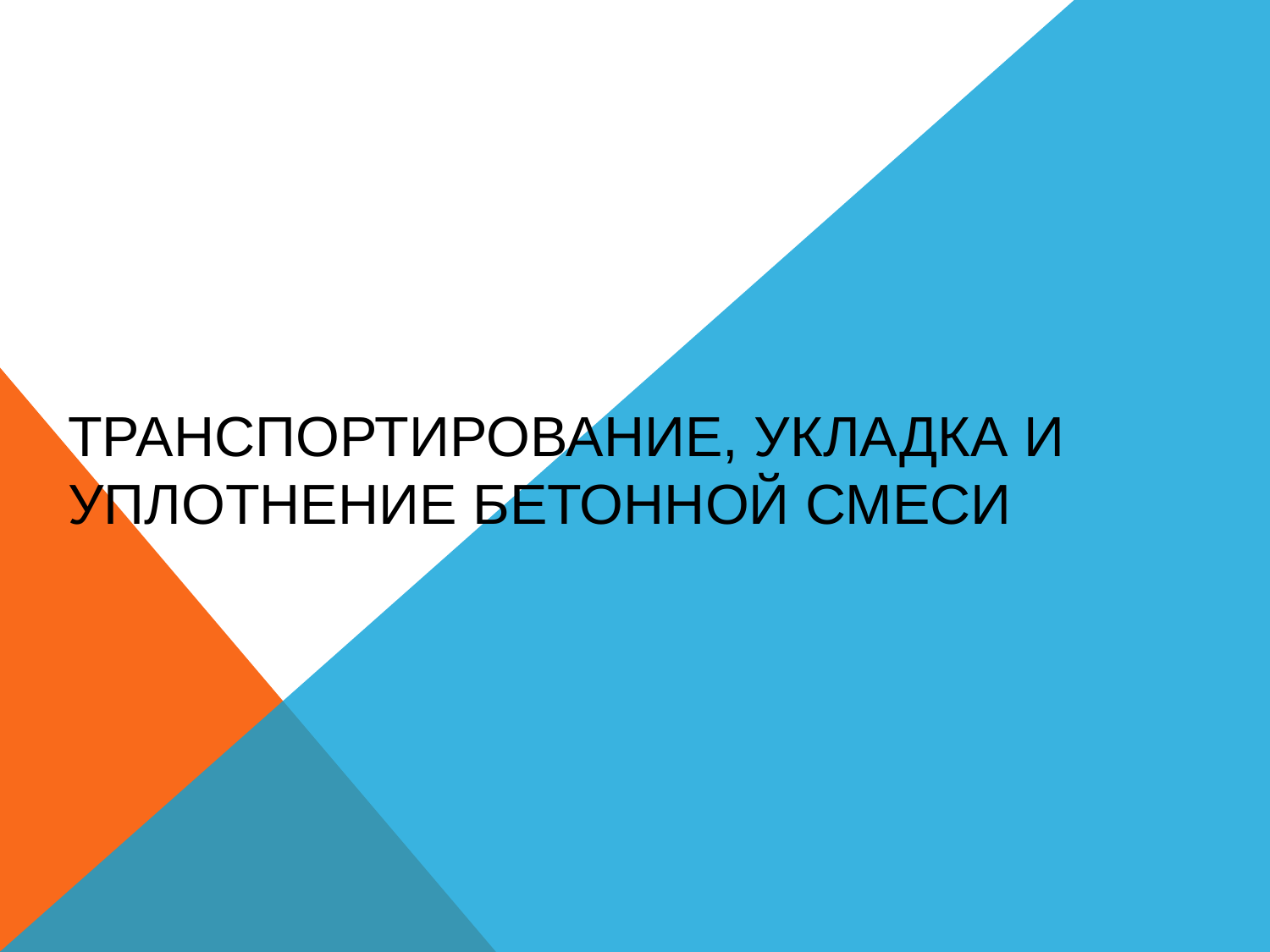

# Транспортирование, укладка и уплотнение бетонной смеси